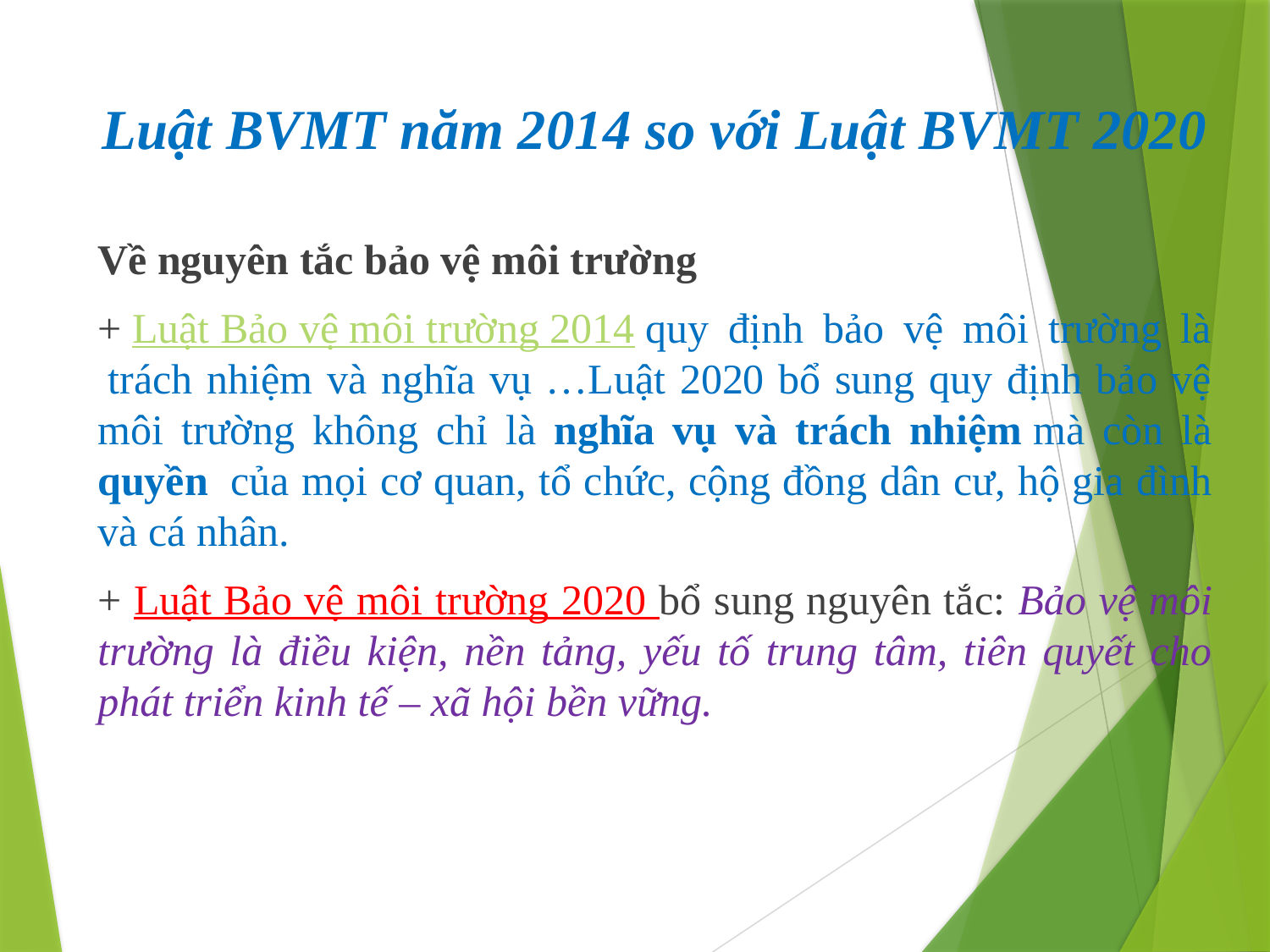

# Luật BVMT năm 2014 so với Luật BVMT 2020
Về nguyên tắc bảo vệ môi trường
+ Luật Bảo vệ môi trường 2014 quy định bảo vệ môi trường là  trách nhiệm và nghĩa vụ …Luật 2020 bổ sung quy định bảo vệ môi trường không chỉ là nghĩa vụ và trách nhiệm mà còn là quyền  của mọi cơ quan, tổ chức, cộng đồng dân cư, hộ gia đình và cá nhân.
+ Luật Bảo vệ môi trường 2020 bổ sung nguyên tắc: Bảo vệ môi trường là điều kiện, nền tảng, yếu tố trung tâm, tiên quyết cho phát triển kinh tế – xã hội bền vững.